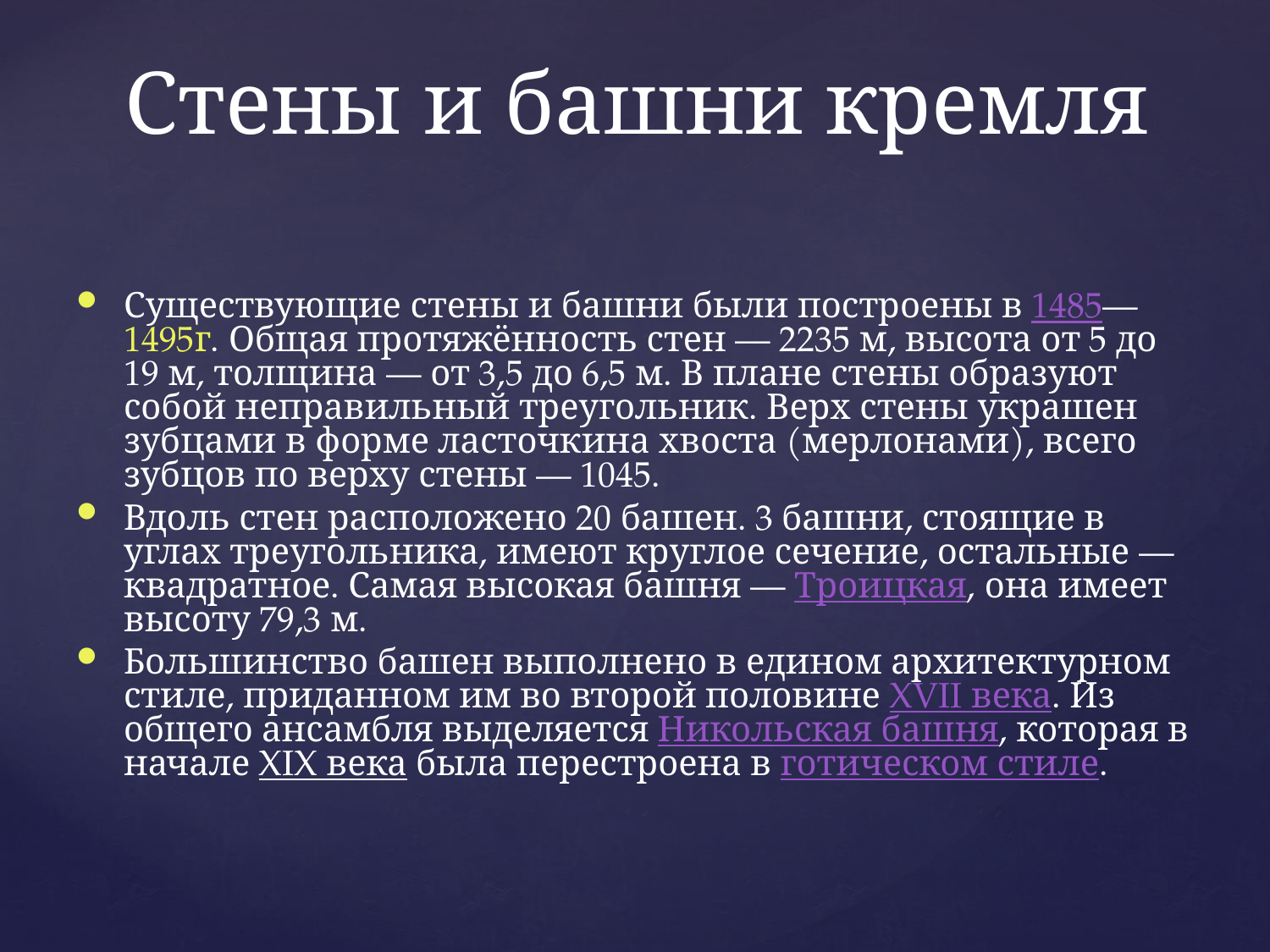

# Стены и башни кремля
Существующие стены и башни были построены в 1485—1495г. Общая протяжённость стен — 2235 м, высота от 5 до 19 м, толщина — от 3,5 до 6,5 м. В плане стены образуют собой неправильный треугольник. Верх стены украшен зубцами в форме ласточкина хвоста (мерлонами), всего зубцов по верху стены — 1045.
Вдоль стен расположено 20 башен. 3 башни, стоящие в углах треугольника, имеют круглое сечение, остальные — квадратное. Самая высокая башня — Троицкая, она имеет высоту 79,3 м.
Большинство башен выполнено в едином архитектурном стиле, приданном им во второй половине XVII века. Из общего ансамбля выделяется Никольская башня, которая в начале XIX века была перестроена в готическом стиле.